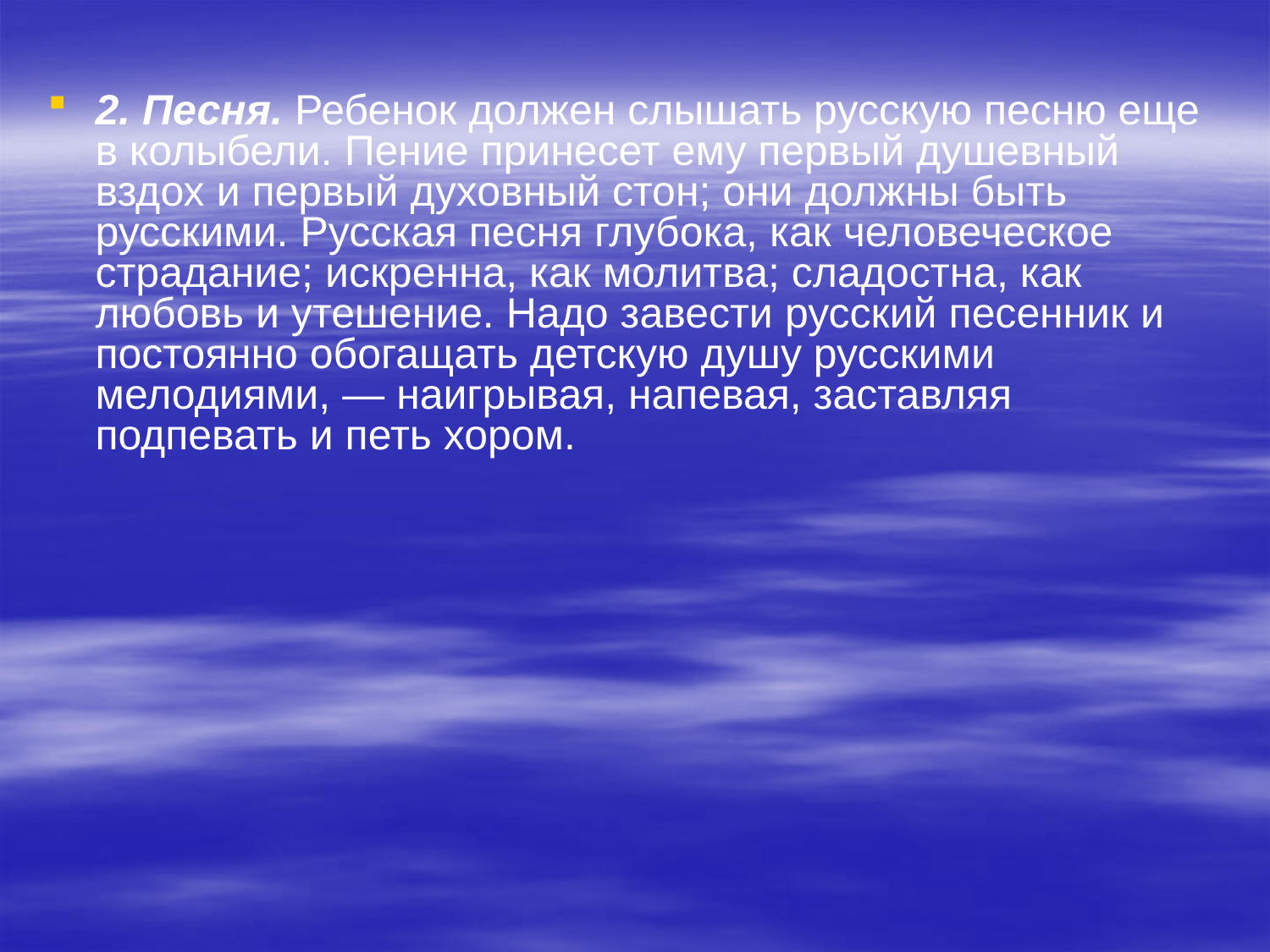

2. Песня. Ребенок должен слышать русскую песню еще в колыбели. Пение принесет ему первый душевный вздох и первый духовный стон; они должны быть русскими. Русская песня глубока, как человеческое страдание; искренна, как молитва; сладостна, как любовь и утешение. Надо завести русский песенник и постоянно обогащать детскую душу русскими мелодиями, — наигрывая, напевая, заставляя подпевать и петь хором.